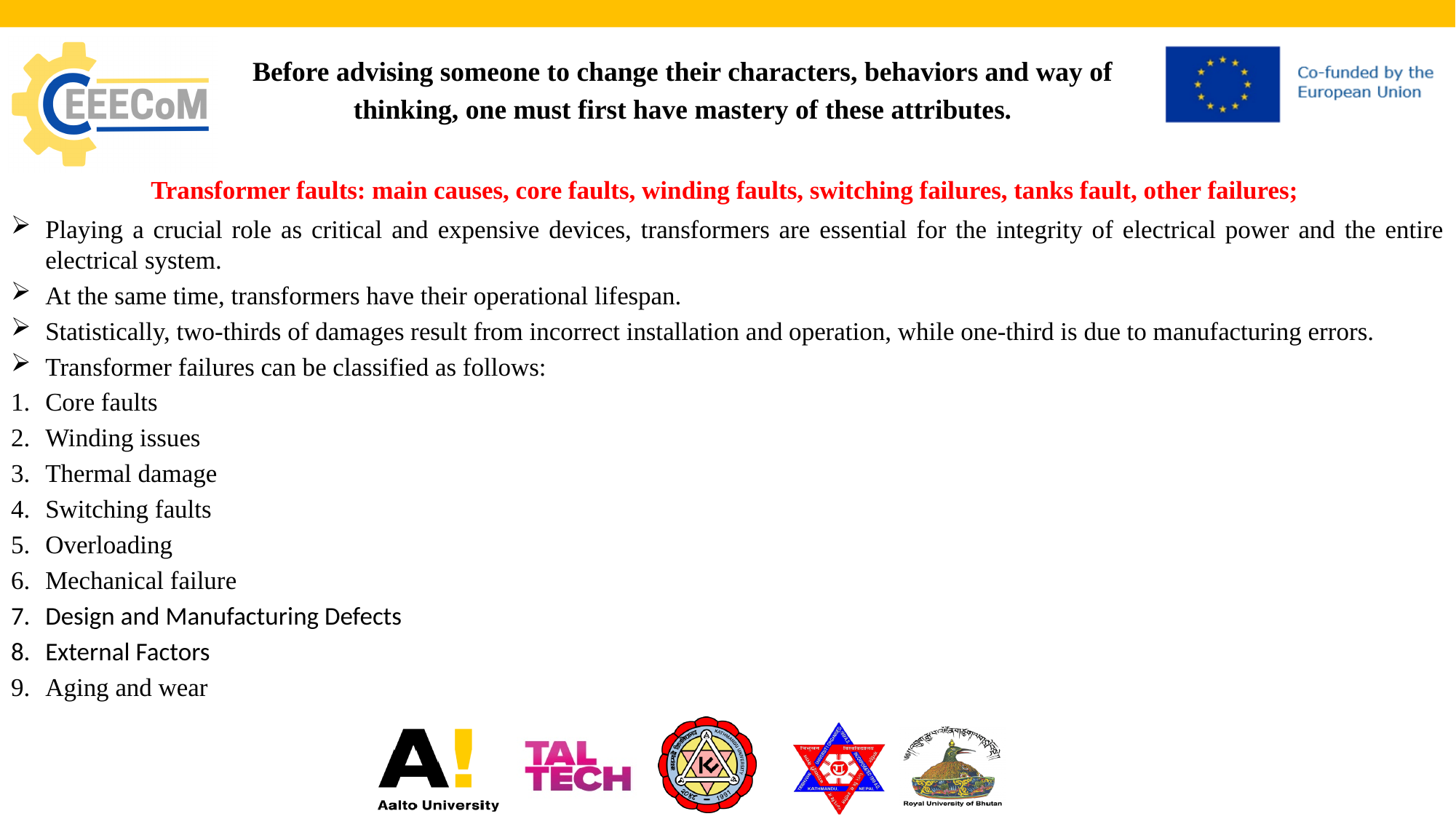

# Before advising someone to change their characters, behaviors and way of thinking, one must first have mastery of these attributes.
Transformer faults: main causes, core faults, winding faults, switching failures, tanks fault, other failures;
Playing a crucial role as critical and expensive devices, transformers are essential for the integrity of electrical power and the entire electrical system.
At the same time, transformers have their operational lifespan.
Statistically, two-thirds of damages result from incorrect installation and operation, while one-third is due to manufacturing errors.
Transformer failures can be classified as follows:
Core faults
Winding issues
Thermal damage
Switching faults
Overloading
Mechanical failure
Design and Manufacturing Defects
External Factors
Aging and wear